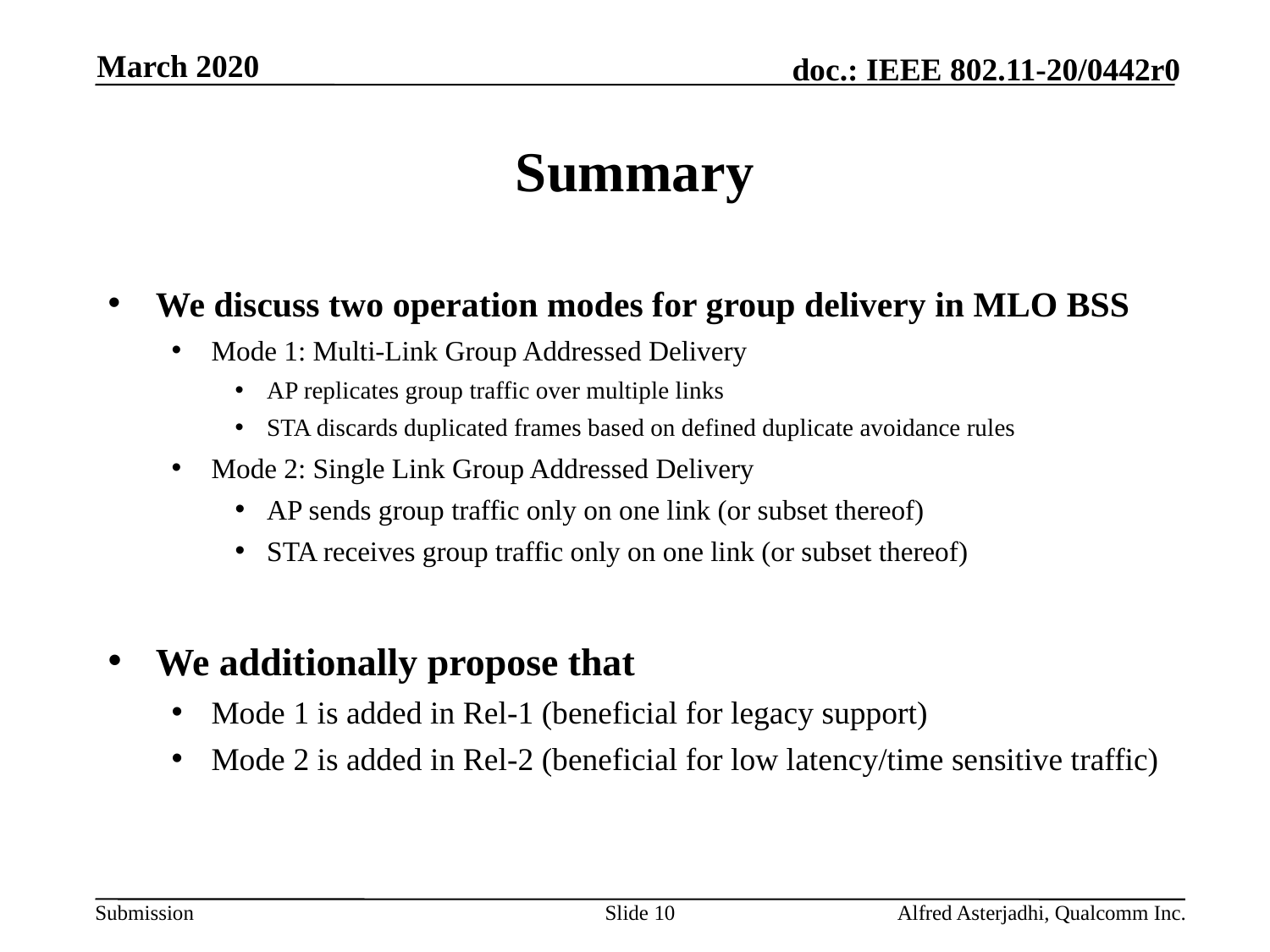

March 2020
# Summary
We discuss two operation modes for group delivery in MLO BSS
Mode 1: Multi-Link Group Addressed Delivery
AP replicates group traffic over multiple links
STA discards duplicated frames based on defined duplicate avoidance rules
Mode 2: Single Link Group Addressed Delivery
AP sends group traffic only on one link (or subset thereof)
STA receives group traffic only on one link (or subset thereof)

We additionally propose that
Mode 1 is added in Rel-1 (beneficial for legacy support)
Mode 2 is added in Rel-2 (beneficial for low latency/time sensitive traffic)
Slide 10
Alfred Asterjadhi, Qualcomm Inc.